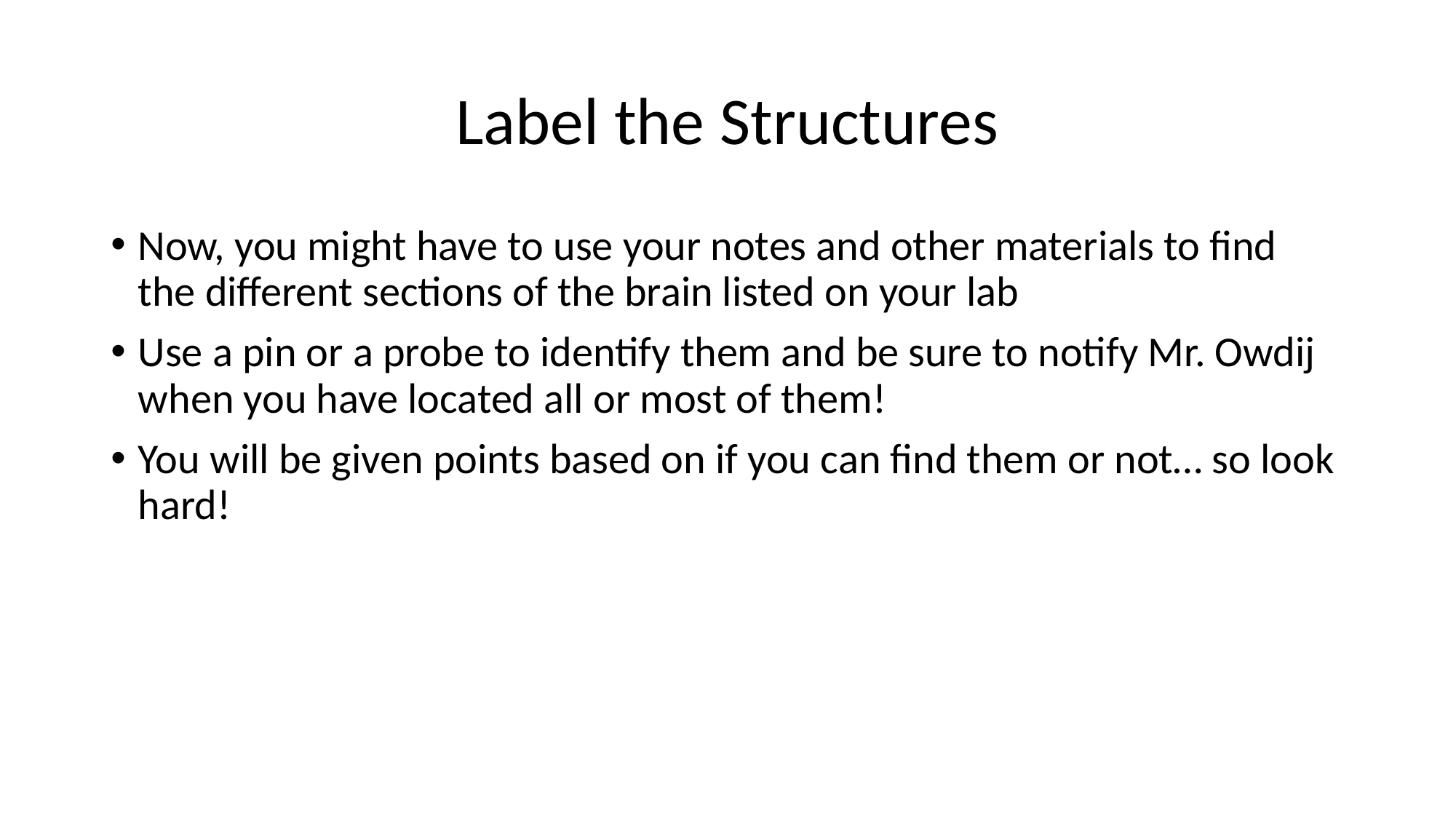

# Label the Structures
Now, you might have to use your notes and other materials to find the different sections of the brain listed on your lab
Use a pin or a probe to identify them and be sure to notify Mr. Owdij when you have located all or most of them!
You will be given points based on if you can find them or not… so look hard!